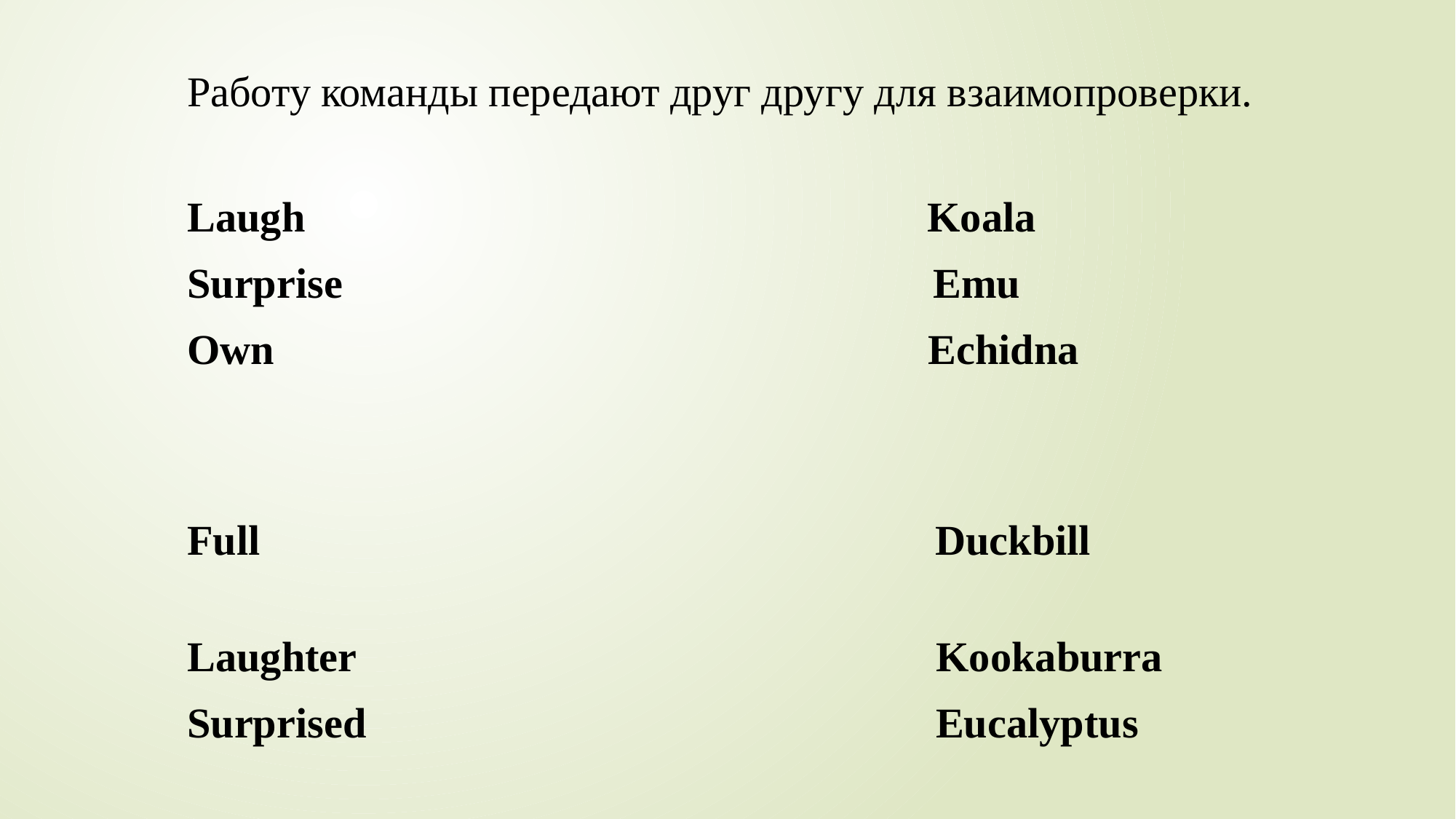

Работу команды передают друг другу для взаимопроверки.
Laugh                                                           Koala
Surprise                                                        Emu
Own                                                              Echidna

Full                                                                Duckbill
Laughter                                                       Kookaburra
Surprised                                                      Eucalyptus